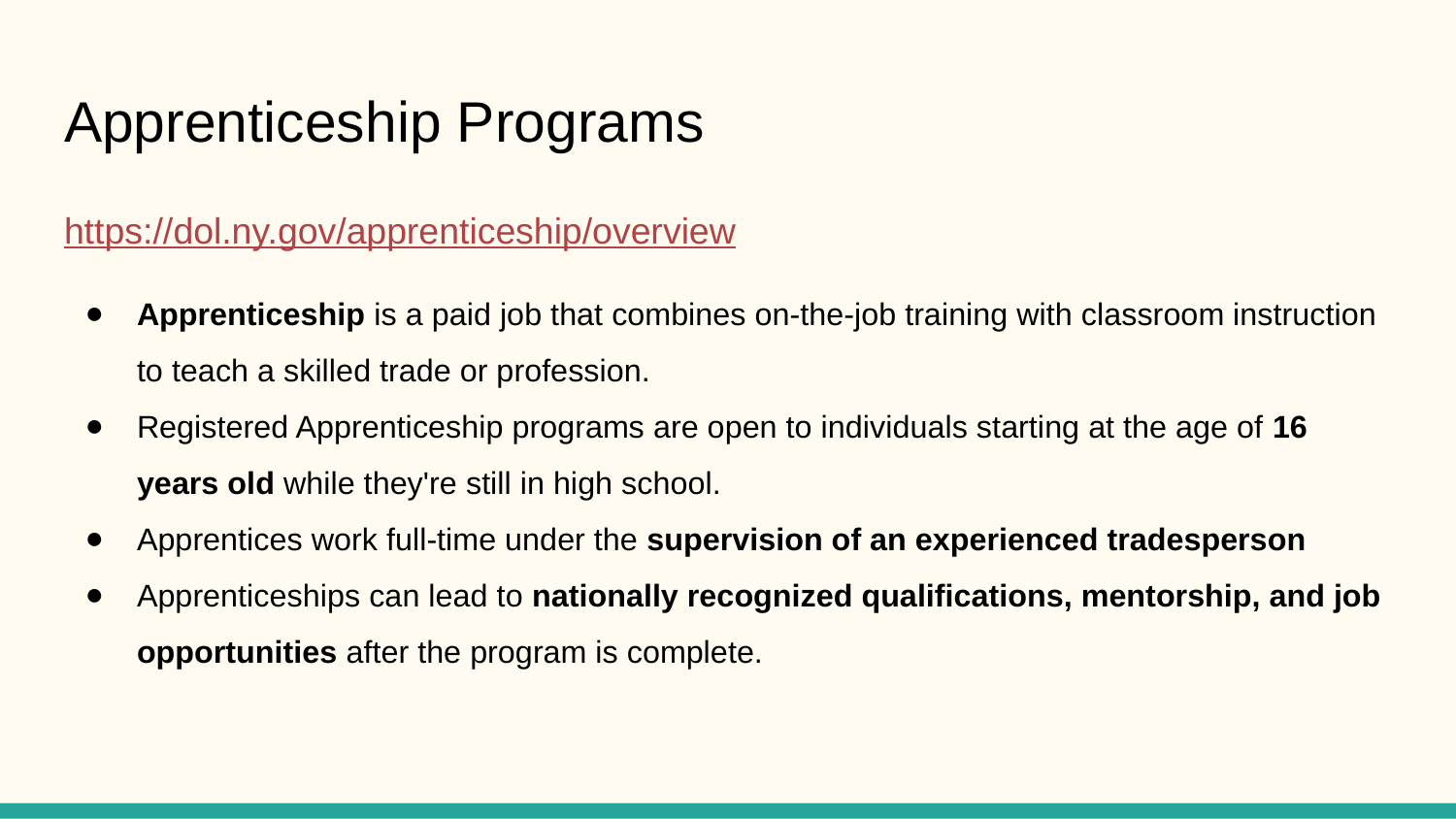

# Apprenticeship Programs
https://dol.ny.gov/apprenticeship/overview
Apprenticeship is a paid job that combines on-the-job training with classroom instruction to teach a skilled trade or profession.
Registered Apprenticeship programs are open to individuals starting at the age of 16 years old while they're still in high school.
Apprentices work full-time under the supervision of an experienced tradesperson
Apprenticeships can lead to nationally recognized qualifications, mentorship, and job opportunities after the program is complete.